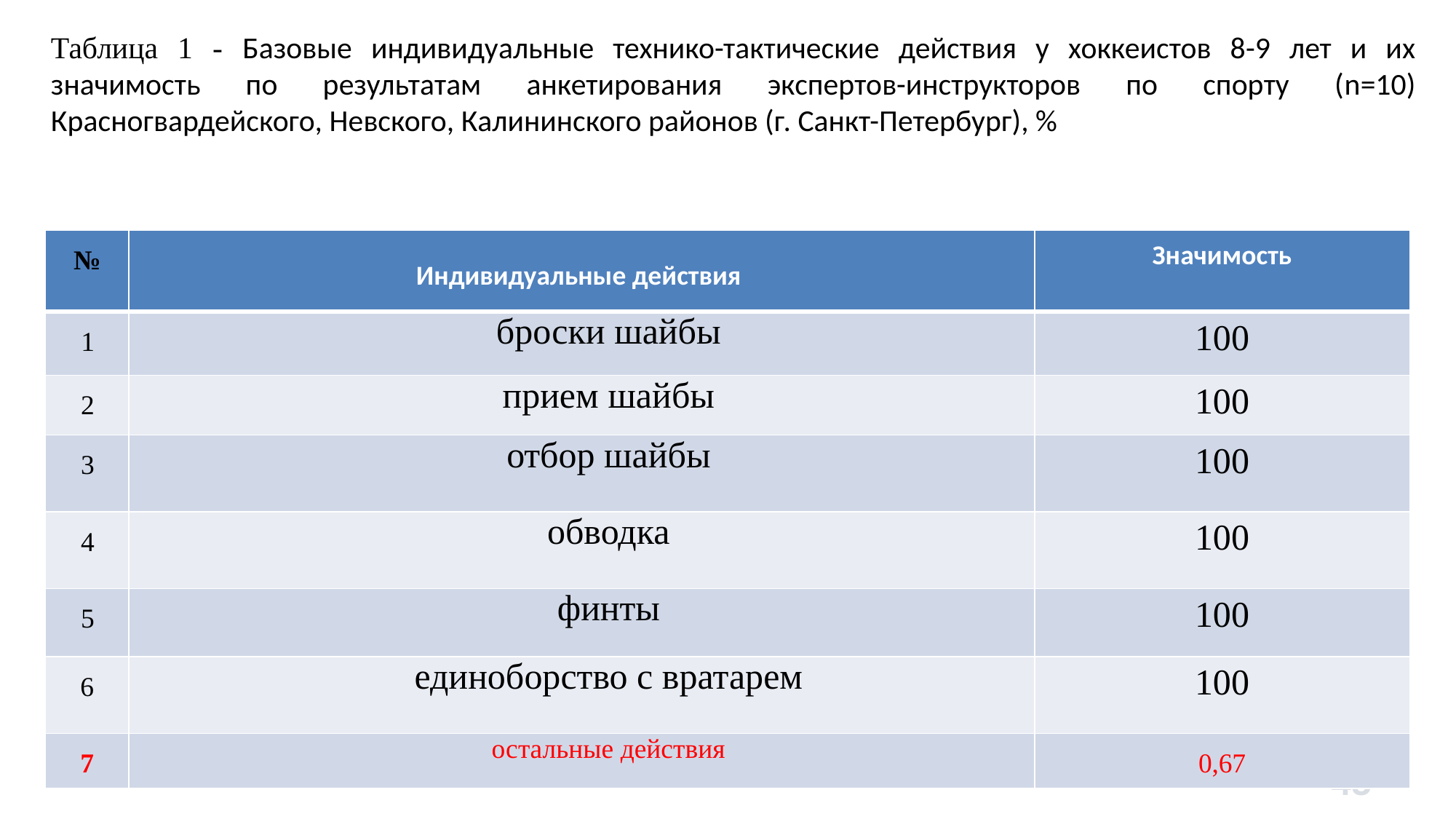

Таблица 1 - Базовые индивидуальные технико-тактические действия у хоккеистов 8-9 лет и их значимость по результатам анкетирования экспертов-инструкторов по спорту (n=10) Красногвардейского, Невского, Калининского районов (г. Санкт-Петербург), %

| № | Индивидуальные действия | Значимость |
| --- | --- | --- |
| 1 | броски шайбы | 100 |
| 2 | прием шайбы | 100 |
| 3 | отбор шайбы | 100 |
| 4 | обводка | 100 |
| 5 | финты | 100 |
| 6 | единоборство с вратарем | 100 |
| 7 | остальные действия | 0,67 |
45